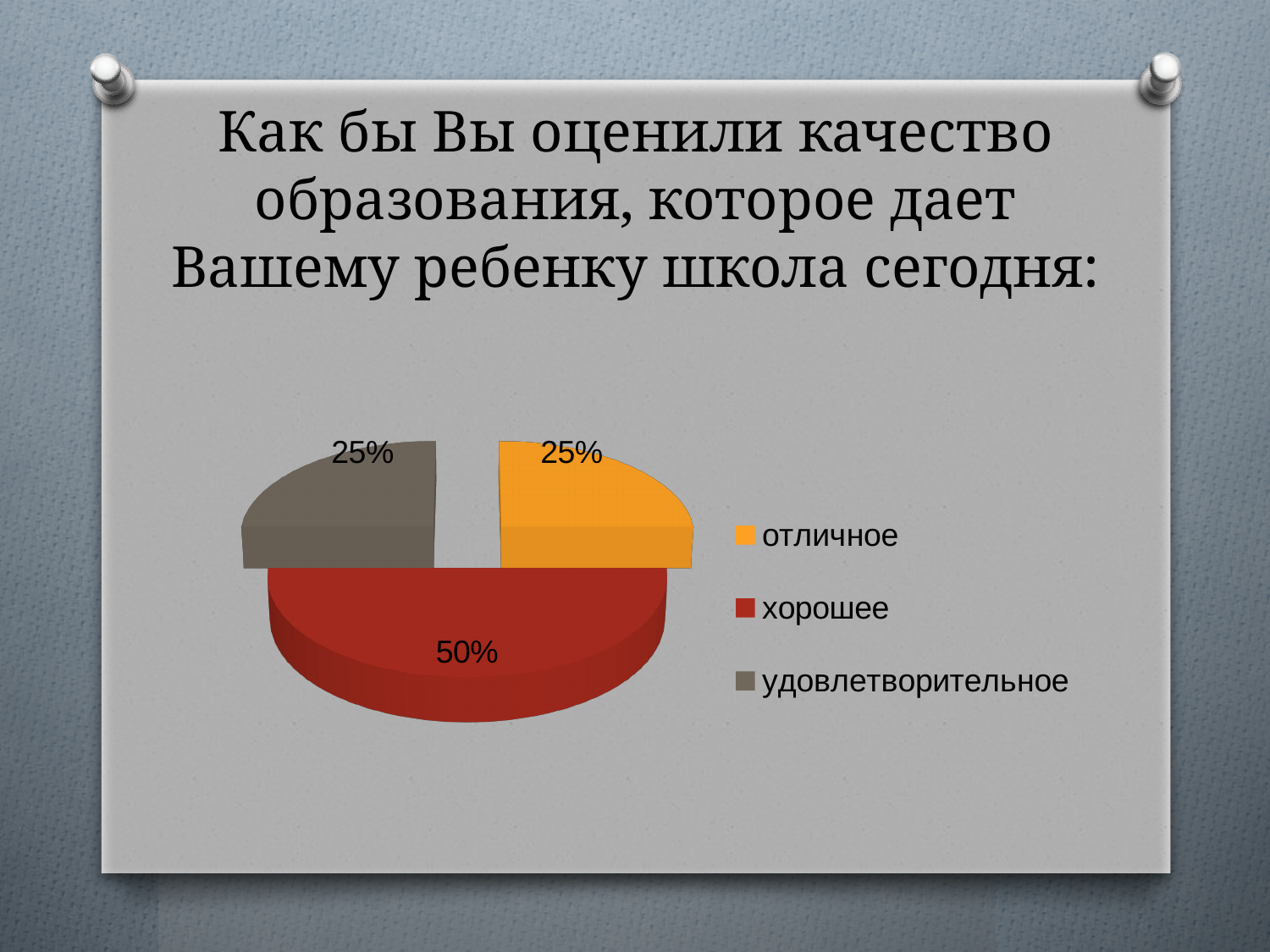

# Как бы Вы оценили качество образования, которое дает Вашему ребенку школа сегодня:

[unsupported chart]